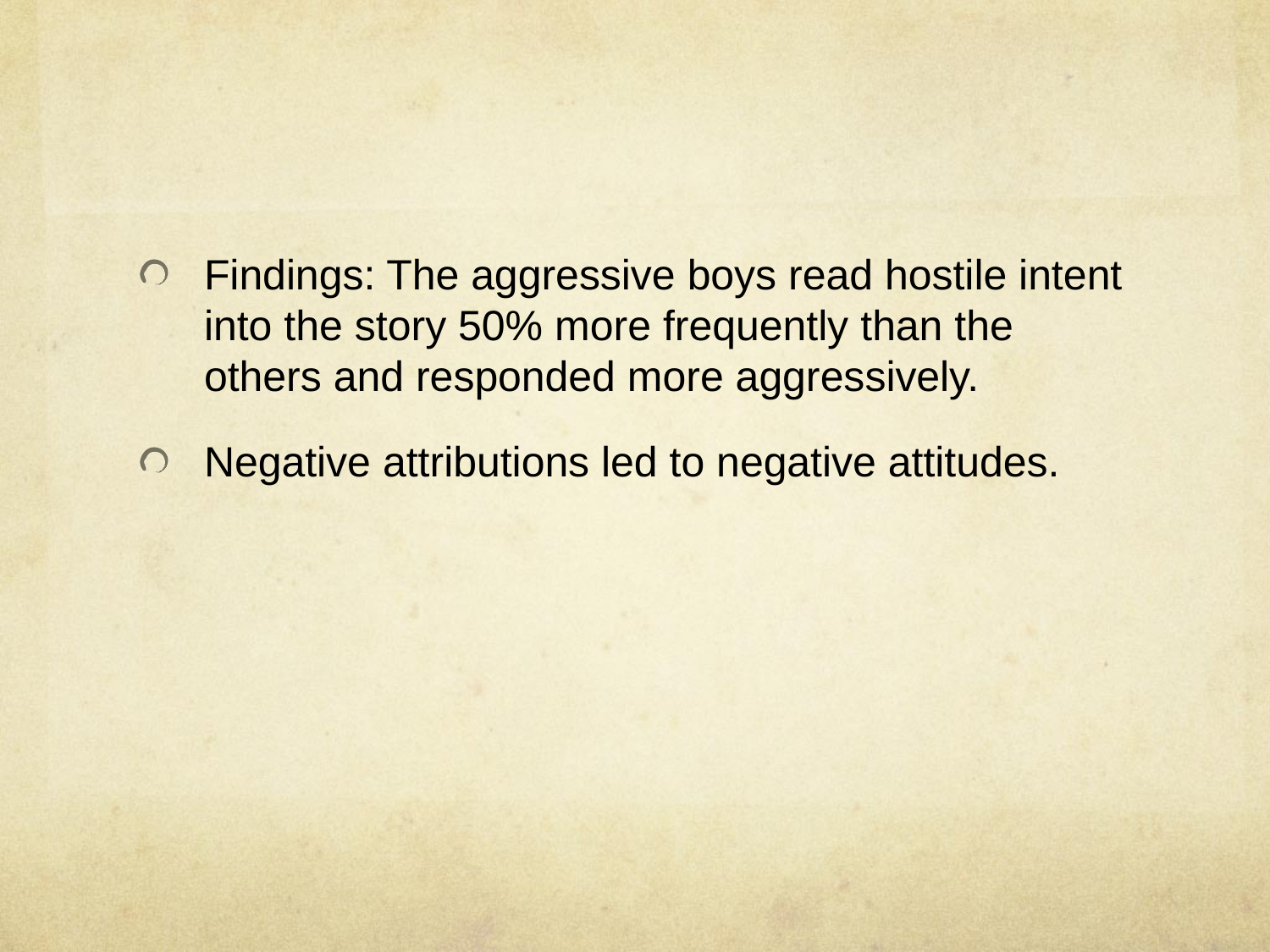

#
Findings: The aggressive boys read hostile intent into the story 50% more frequently than the others and responded more aggressively.
Negative attributions led to negative attitudes.